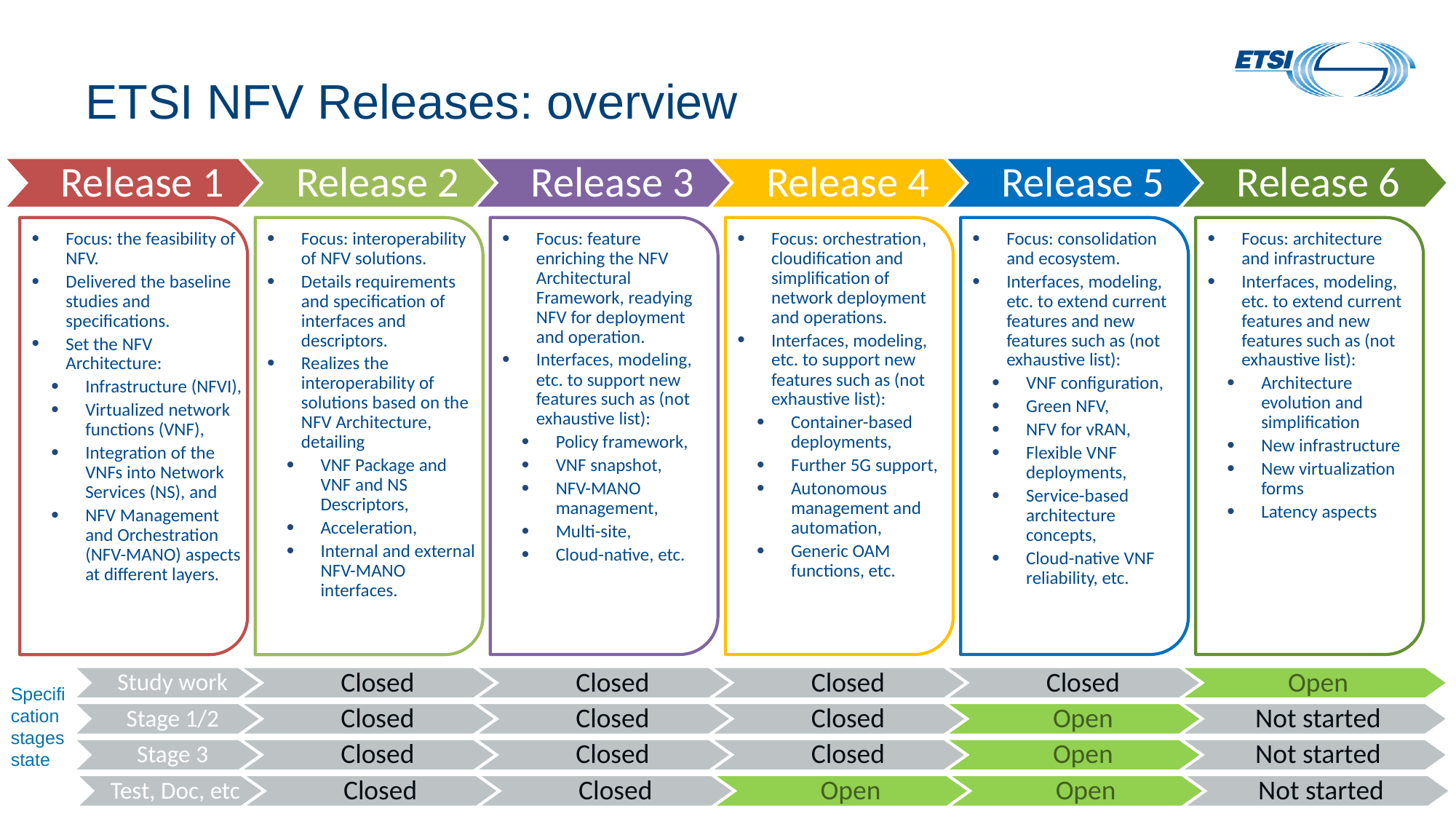

# ETSI NFV Releases: overview
Release 1
Release 2
Release 3
Release 4
Release 5
Release 6
Focus: interoperability of NFV solutions.
Details requirements and specification of interfaces and descriptors.
Realizes the interoperability of solutions based on the NFV Architecture, detailing
VNF Package and VNF and NS Descriptors,
Acceleration,
Internal and external NFV-MANO interfaces.
Focus: the feasibility of NFV.
Delivered the baseline studies and specifications.
Set the NFV Architecture:
Infrastructure (NFVI),
Virtualized network functions (VNF),
Integration of the VNFs into Network Services (NS), and
NFV Management and Orchestration (NFV-MANO) aspects at different layers.
Focus: feature enriching the NFV Architectural Framework, readying NFV for deployment and operation.
Interfaces, modeling, etc. to support new features such as (not exhaustive list):
Policy framework,
VNF snapshot,
NFV-MANO management,
Multi-site,
Cloud-native, etc.
Focus: orchestration,  cloudification and simplification of network deployment and operations.
Interfaces, modeling, etc. to support new features such as (not exhaustive list):
Container-based deployments,
Further 5G support,
Autonomous management and automation,
Generic OAM functions, etc.
Focus: consolidation and ecosystem.
Interfaces, modeling, etc. to extend current features and new features such as (not exhaustive list):
VNF configuration,
Green NFV,
NFV for vRAN,
Flexible VNF deployments,
Service-based architecture concepts,
Cloud-native VNF reliability, etc.
Focus: architecture
and infrastructure
Interfaces, modeling, etc. to extend current features and new features such as (not exhaustive list):
Architecture evolution and simplification
New infrastructure
New virtualization forms
Latency aspects

Study work
Closed
Closed
Closed
Closed
Open
Specifi cation stages state
Stage 1/2
Closed
Closed
Closed
Open
Not started
Stage 3
Closed
Closed
Closed
Open
Not started
Test, Doc, etc
Closed
Closed
Open
Open
Not started